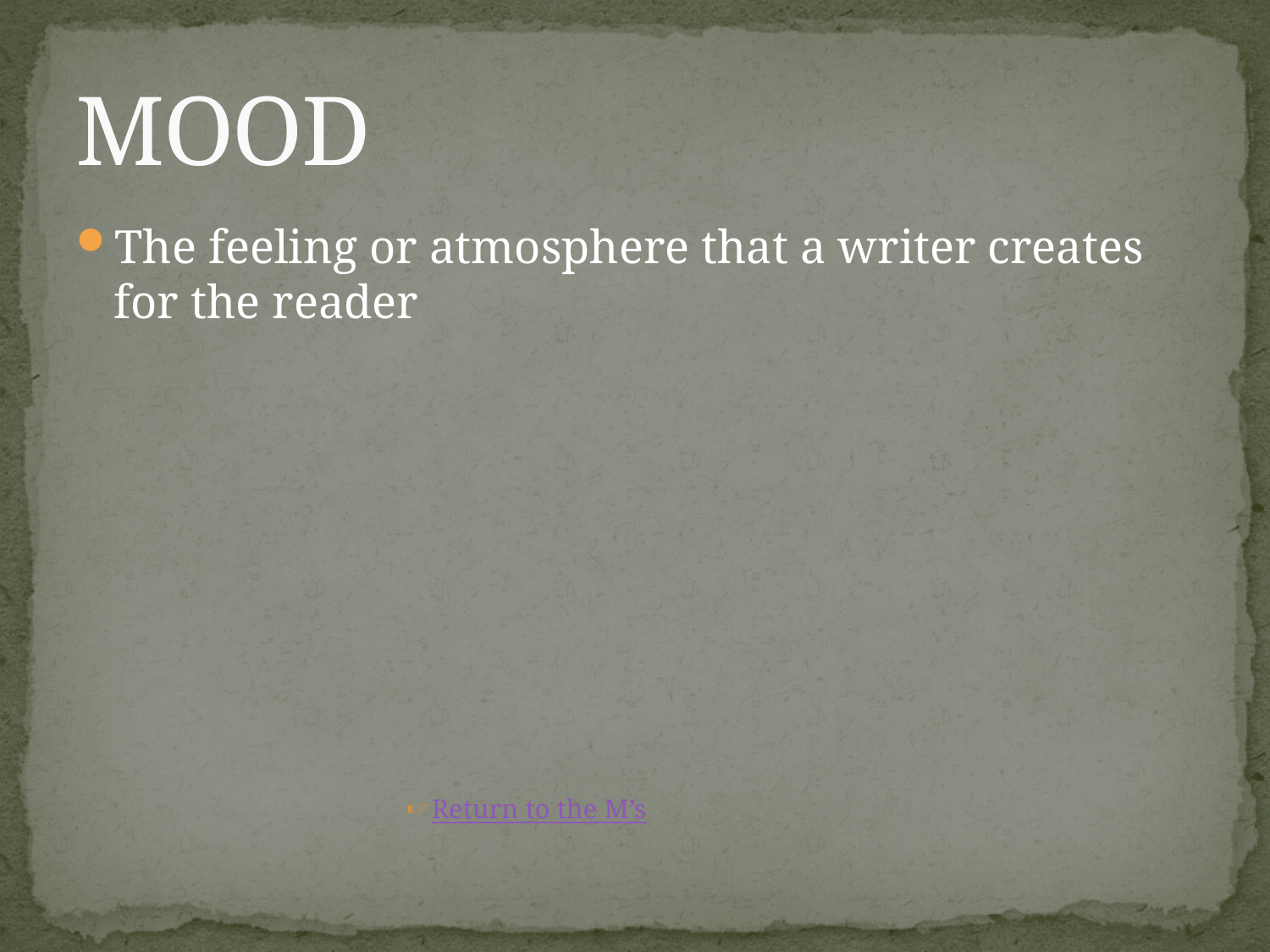

# MOOD
The feeling or atmosphere that a writer creates for the reader

Return to the M’s